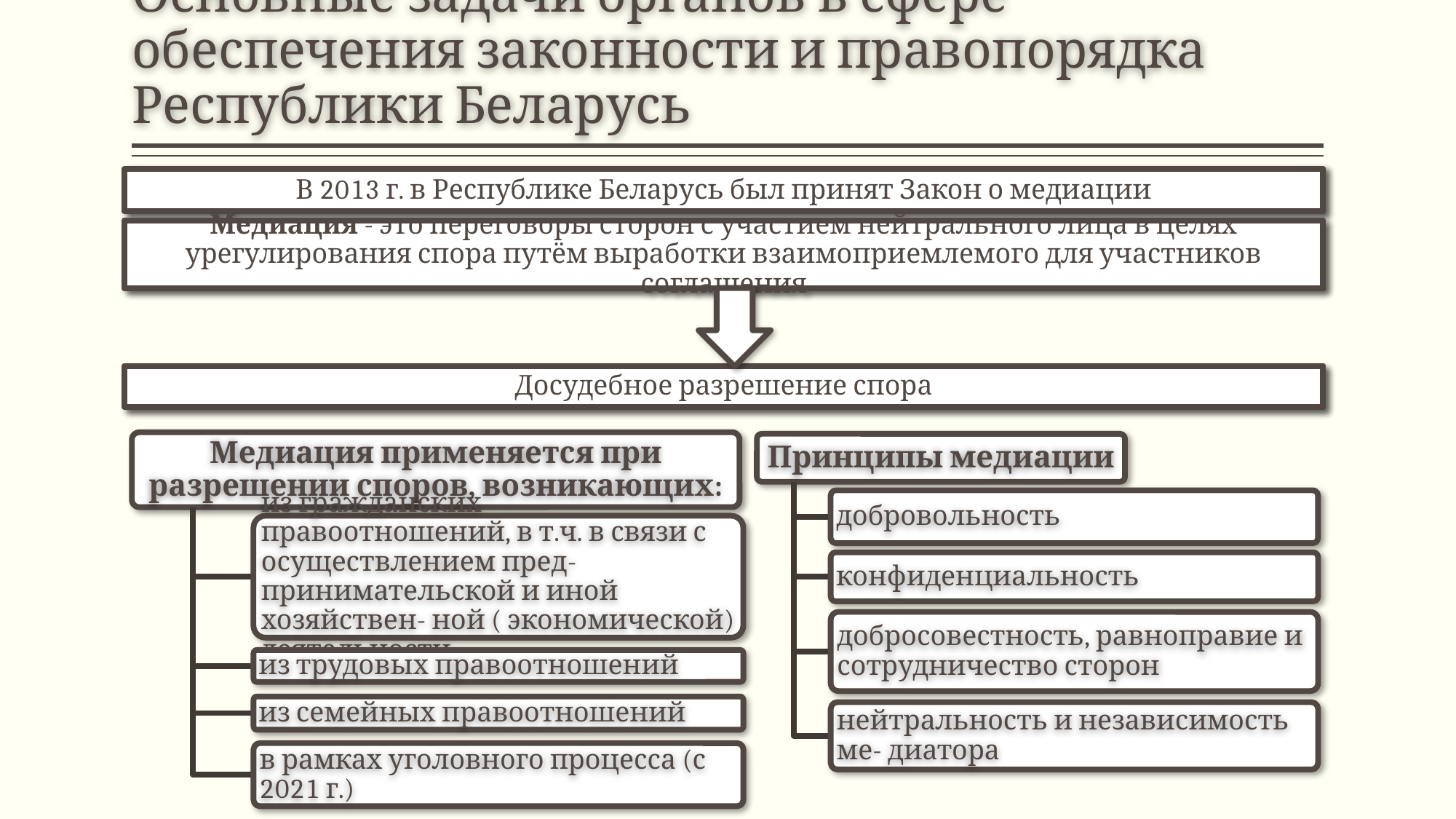

# Основные задачи органов в сфере обеспечения законности и правопорядка Республики Беларусь

В 2013 г. в Республике Беларусь был принят Закон о медиации

Медиация - это переговоры сторон с участием нейтрального лица в целях урегулирования спора путём выработки взаимоприемлемого для участников соглашения

Досудебное разрешение спора

Медиация применяется при разрешении споров, возникающих:

из гражданских правоотношений, в т.ч. в связи с осуществлением пред- принимательской и иной хозяйствен- ной ( экономической) деятельности

из трудовых правоотношений

из семейных правоотношений

в рамках уголовного процесса (с 2021 г.)

Принципы медиации

добровольность

конфиденциальность

добросовестность, равноправие и сотрудничество сторон

нейтральность и независимость ме- диатора